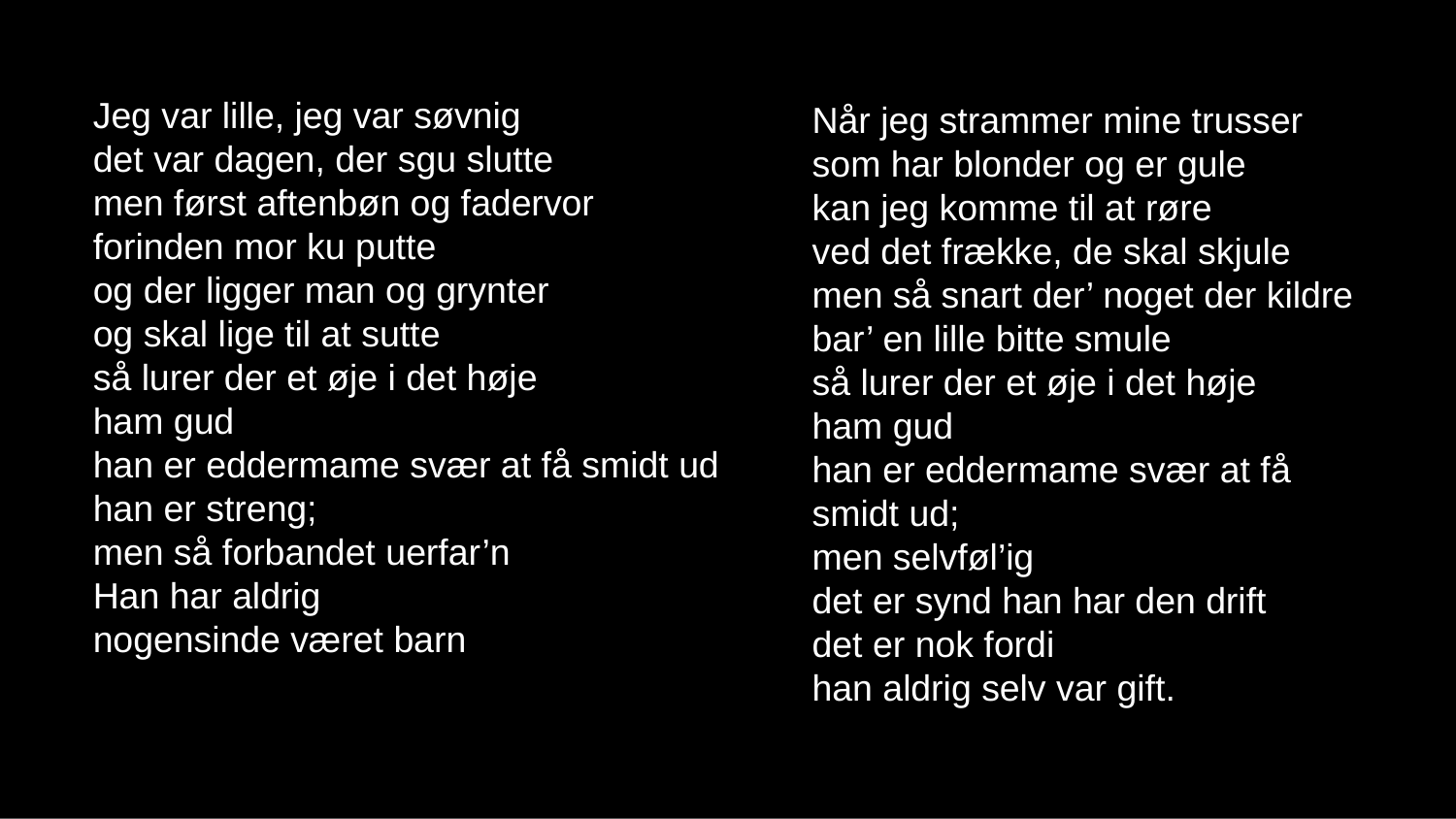

Jeg var lille, jeg var søvnig
det var dagen, der sgu slutte
men først aftenbøn og fadervor
forinden mor ku putte
og der ligger man og grynter
og skal lige til at sutte
så lurer der et øje i det høje
ham gud
han er eddermame svær at få smidt ud
han er streng;
men så forbandet uerfar’n
Han har aldrig
nogensinde været barn
han har aldrig
nogensinde været barn.
Når jeg strammer mine trusser
som har blonder og er gule
kan jeg komme til at røre
ved det frække, de skal skjule
men så snart der’ noget der kildre
bar’ en lille bitte smule
så lurer der et øje i det høje
ham gud
han er eddermame svær at få smidt ud;
men selvføl’ig
det er synd han har den drift
det er nok fordi
han aldrig selv var gift.